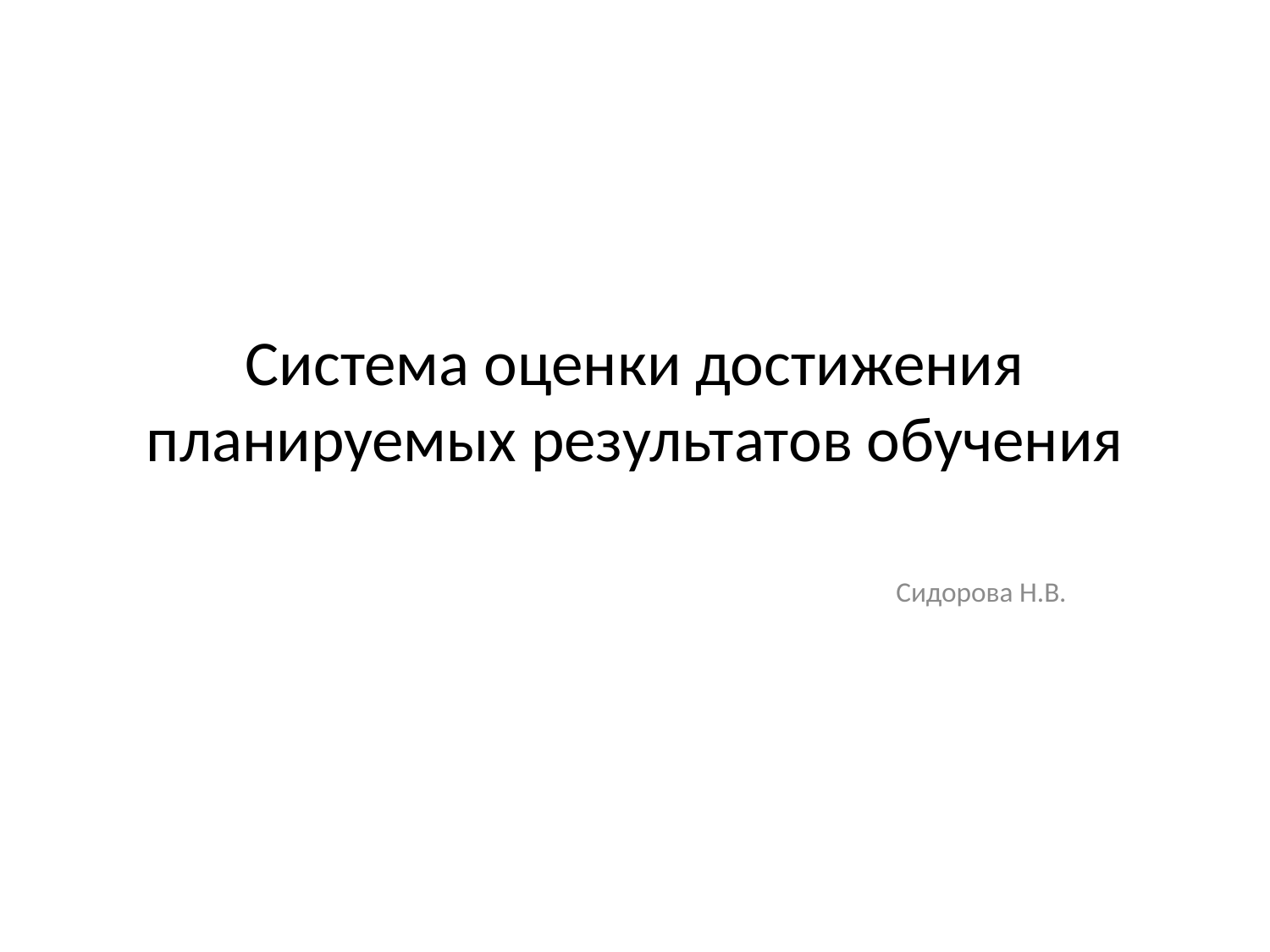

# Система оценки достижения планируемых результатов обучения
 Сидорова Н.В.